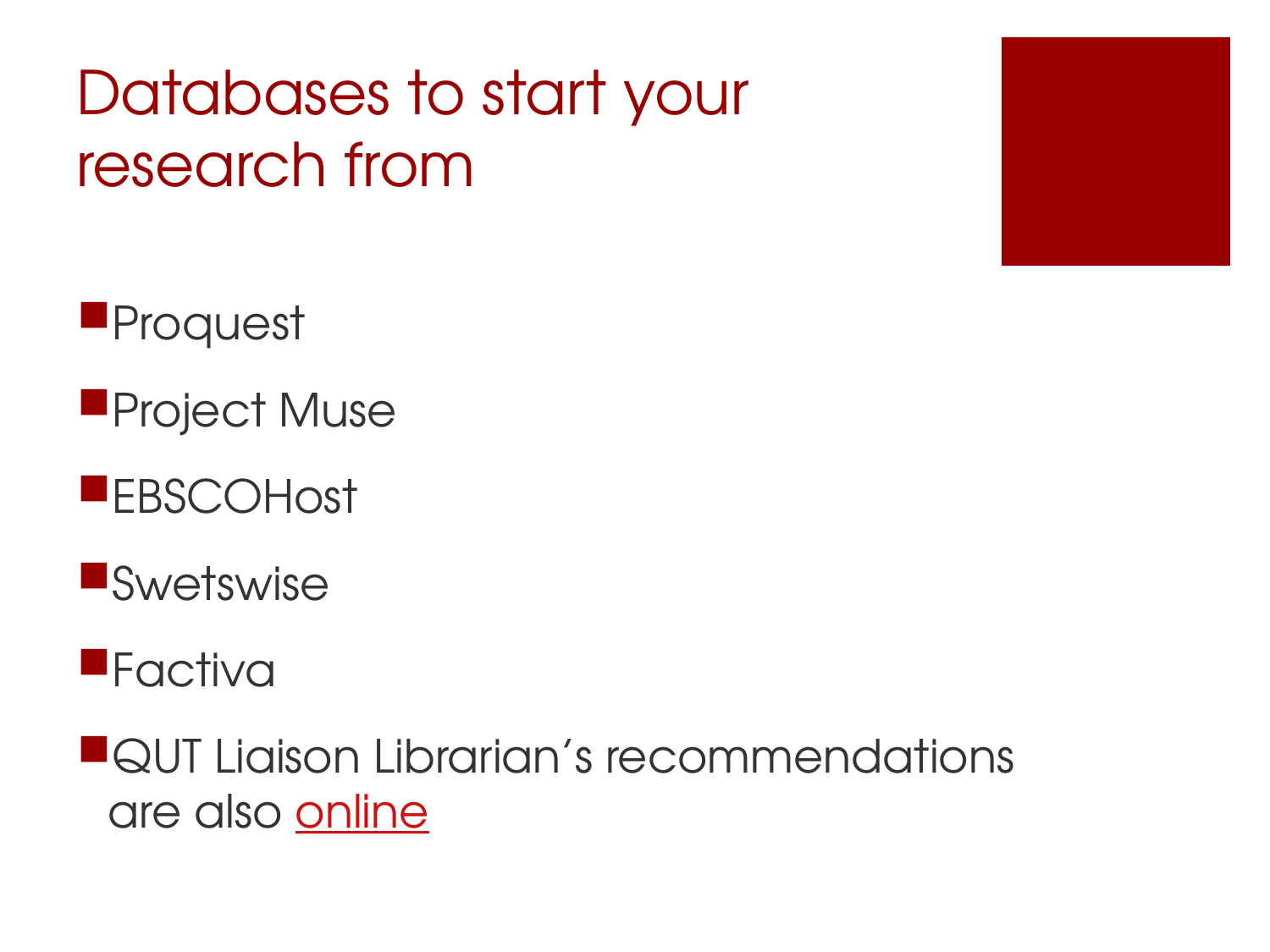

# Databases to start your research from
Proquest
Project Muse
EBSCOHost
Swetswise
Factiva
QUT Liaison Librarian’s recommendations are also online